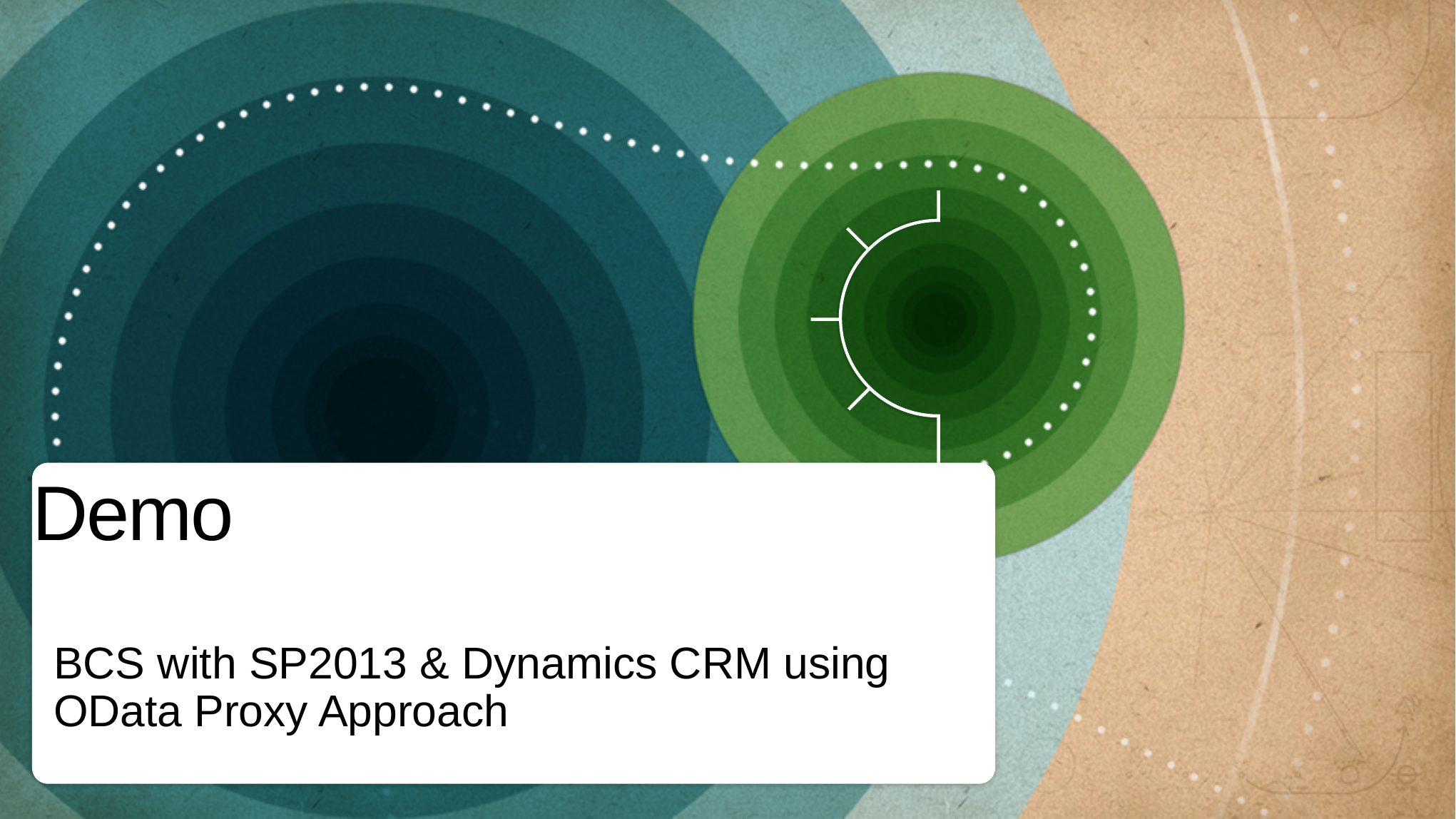

# Demo
BCS with SP2013 & Dynamics CRM using
OData Proxy Approach